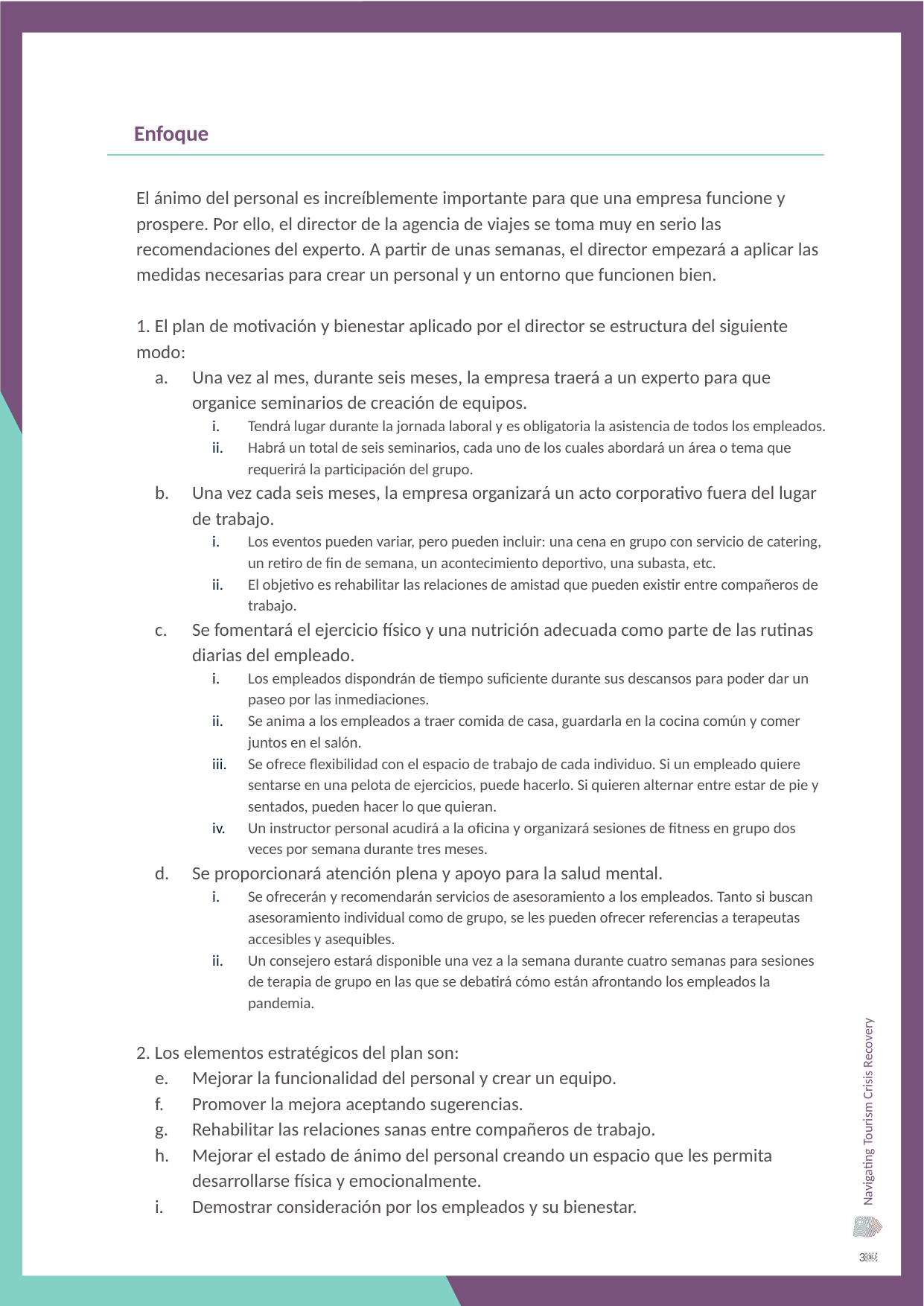

Enfoque
El ánimo del personal es increíblemente importante para que una empresa funcione y prospere. Por ello, el director de la agencia de viajes se toma muy en serio las recomendaciones del experto. A partir de unas semanas, el director empezará a aplicar las medidas necesarias para crear un personal y un entorno que funcionen bien.

1. El plan de motivación y bienestar aplicado por el director se estructura del siguiente modo:
Una vez al mes, durante seis meses, la empresa traerá a un experto para que organice seminarios de creación de equipos.
Tendrá lugar durante la jornada laboral y es obligatoria la asistencia de todos los empleados.
Habrá un total de seis seminarios, cada uno de los cuales abordará un área o tema que requerirá la participación del grupo.
Una vez cada seis meses, la empresa organizará un acto corporativo fuera del lugar de trabajo.
Los eventos pueden variar, pero pueden incluir: una cena en grupo con servicio de catering, un retiro de fin de semana, un acontecimiento deportivo, una subasta, etc.
El objetivo es rehabilitar las relaciones de amistad que pueden existir entre compañeros de trabajo.
Se fomentará el ejercicio físico y una nutrición adecuada como parte de las rutinas diarias del empleado.
Los empleados dispondrán de tiempo suficiente durante sus descansos para poder dar un paseo por las inmediaciones.
Se anima a los empleados a traer comida de casa, guardarla en la cocina común y comer juntos en el salón.
Se ofrece flexibilidad con el espacio de trabajo de cada individuo. Si un empleado quiere sentarse en una pelota de ejercicios, puede hacerlo. Si quieren alternar entre estar de pie y sentados, pueden hacer lo que quieran.
Un instructor personal acudirá a la oficina y organizará sesiones de fitness en grupo dos veces por semana durante tres meses.
Se proporcionará atención plena y apoyo para la salud mental.
Se ofrecerán y recomendarán servicios de asesoramiento a los empleados. Tanto si buscan asesoramiento individual como de grupo, se les pueden ofrecer referencias a terapeutas accesibles y asequibles.
Un consejero estará disponible una vez a la semana durante cuatro semanas para sesiones de terapia de grupo en las que se debatirá cómo están afrontando los empleados la pandemia.

2. Los elementos estratégicos del plan son:
Mejorar la funcionalidad del personal y crear un equipo.
Promover la mejora aceptando sugerencias.
Rehabilitar las relaciones sanas entre compañeros de trabajo.
Mejorar el estado de ánimo del personal creando un espacio que les permita desarrollarse física y emocionalmente.
Demostrar consideración por los empleados y su bienestar.